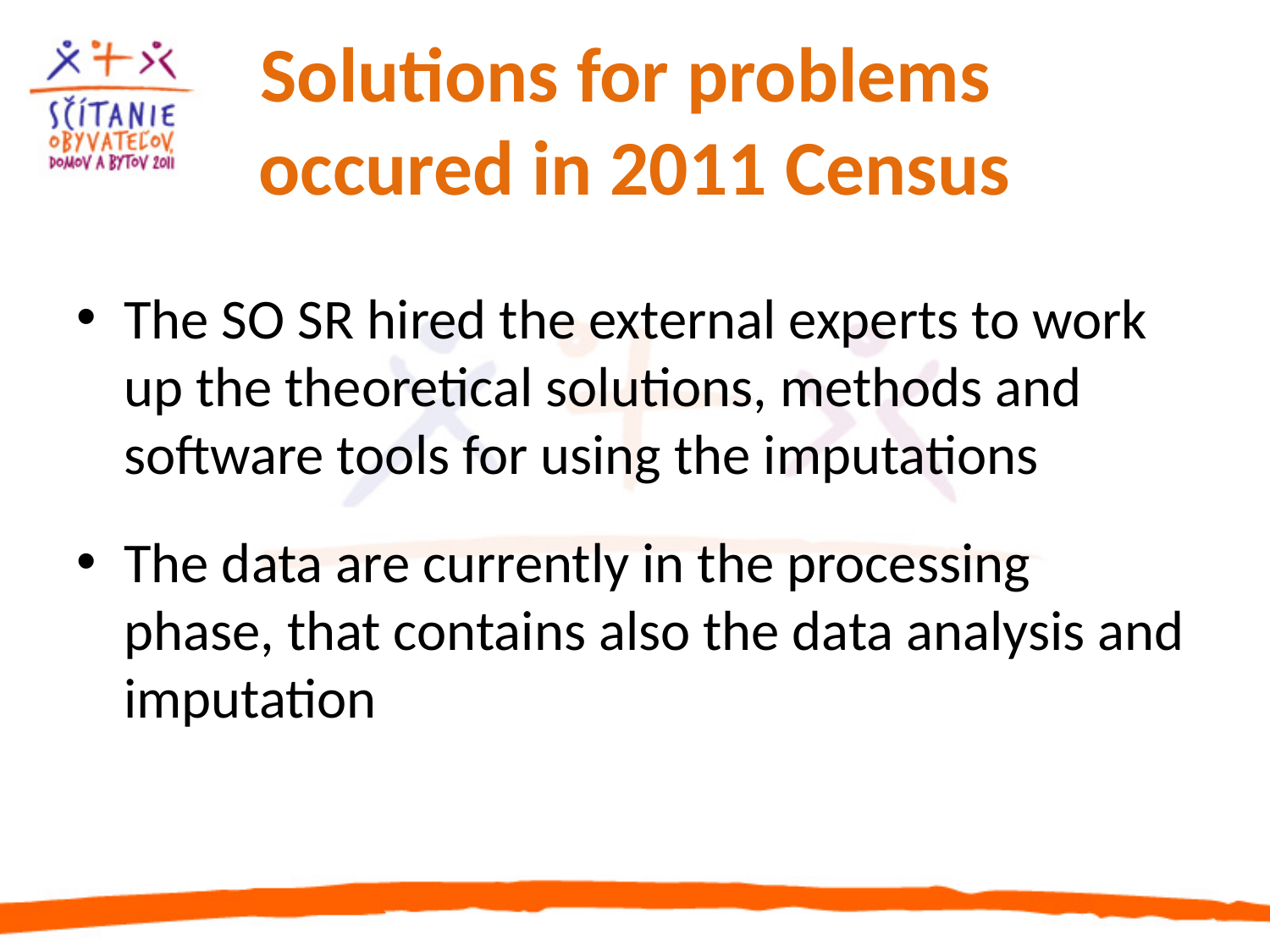

# Solutions for problems occured in 2011 Census
The SO SR hired the external experts to work up the theoretical solutions, methods and software tools for using the imputations

The data are currently in the processing phase, that contains also the data analysis and imputation